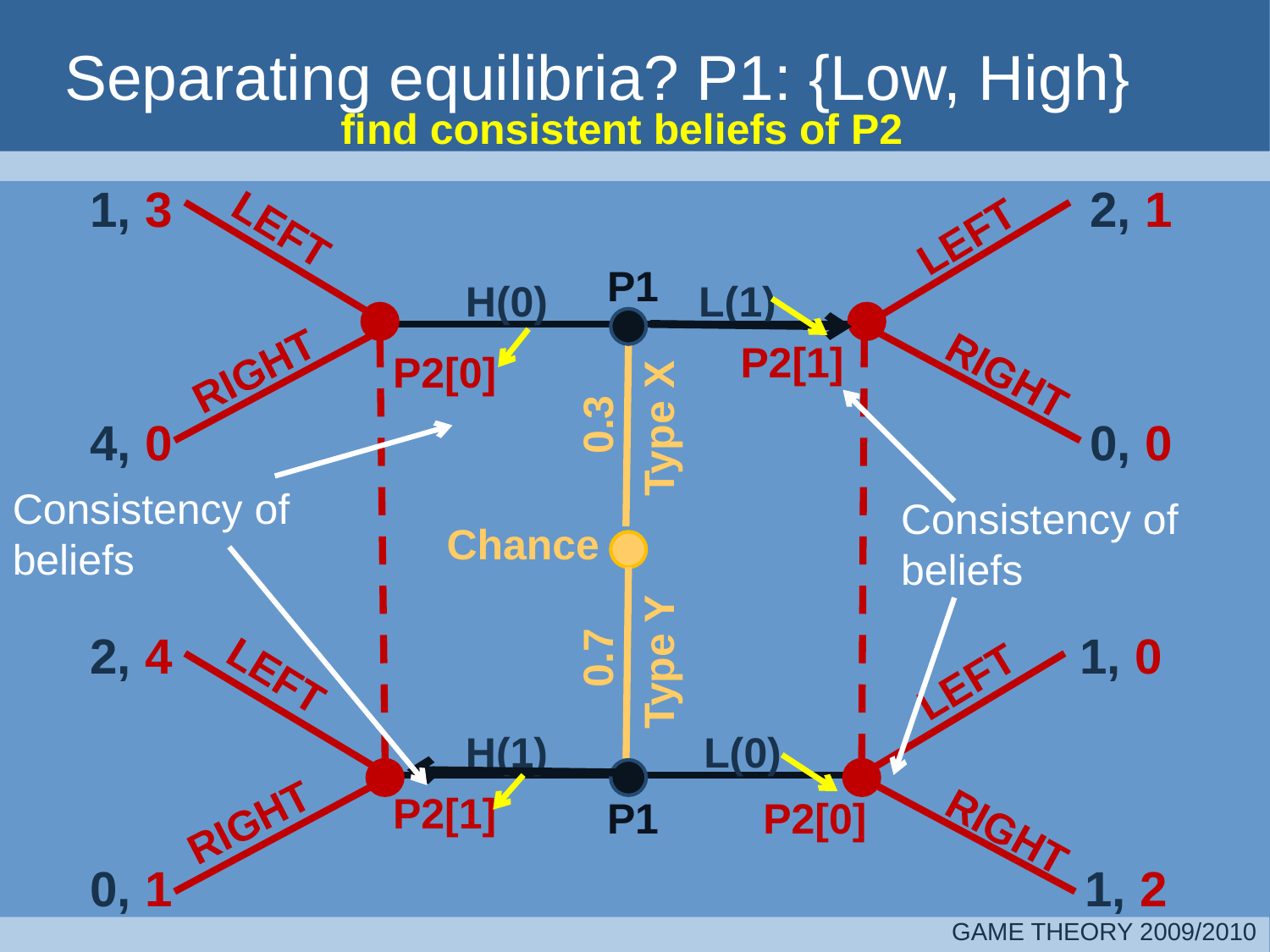

# Separating equilibria? P1: {Low, High}
find consistent beliefs of P2
1, 3
2, 1

4, 0
0, 0
2, 4
1, 0
0, 1
1, 2
L(1)
L(0)
Type X
Type Y
0.3
0.7
Chance

LEFT
RIGHT
LEFT
RIGHT
LEFT
RIGHT
LEFT
RIGHT
P1
P1
P2[1]
P2[0]
P2[1]
P2[0]

H(0)
Consistency of beliefs
Consistency of beliefs
H(1)
GAME THEORY 2009/2010